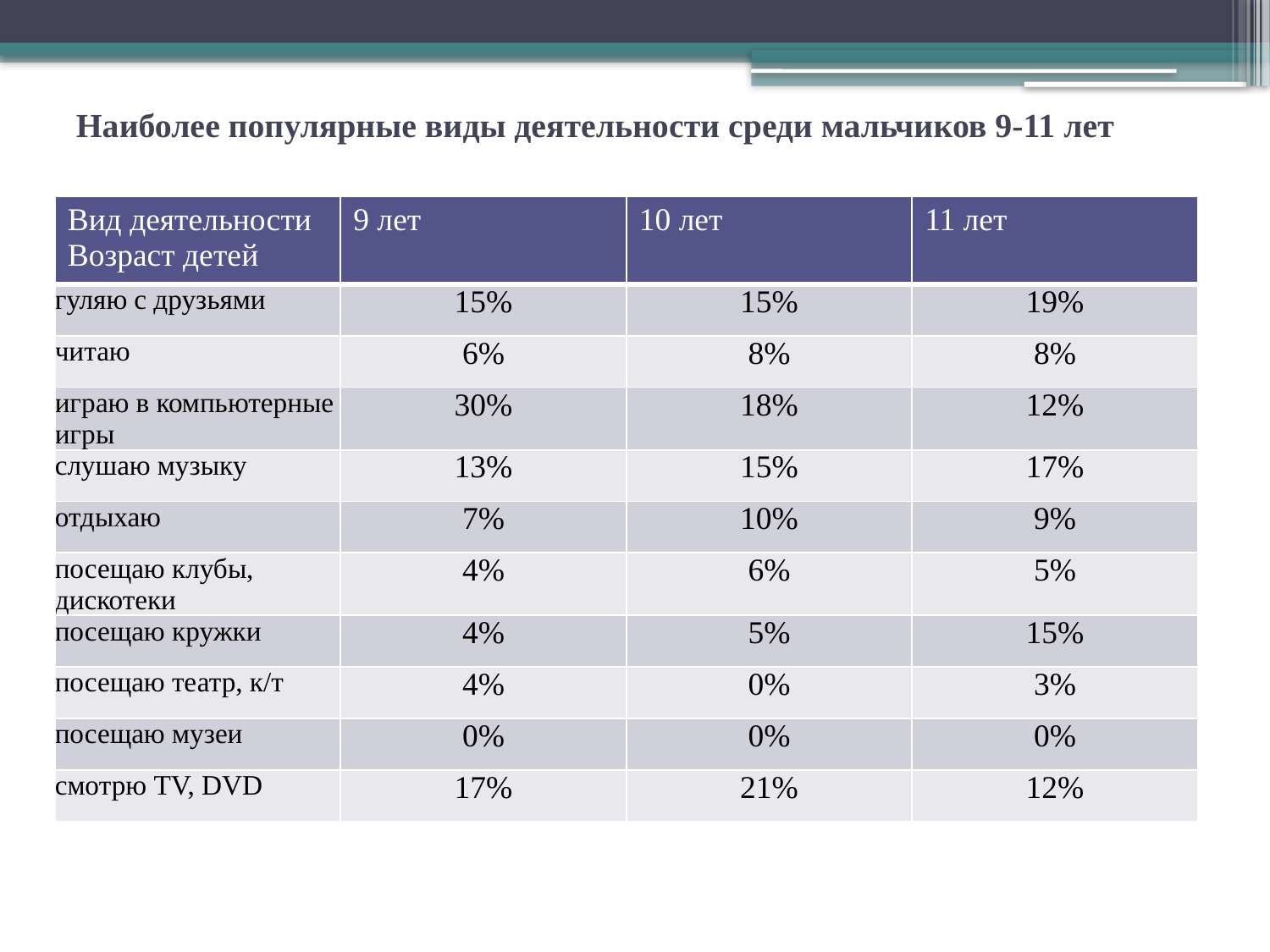

# Наиболее популярные виды деятельности среди мальчиков 9-11 лет
| Вид деятельности Возраст детей | 9 лет | 10 лет | 11 лет |
| --- | --- | --- | --- |
| гуляю с друзьями | 15% | 15% | 19% |
| читаю | 6% | 8% | 8% |
| играю в компьютерные игры | 30% | 18% | 12% |
| слушаю музыку | 13% | 15% | 17% |
| отдыхаю | 7% | 10% | 9% |
| посещаю клубы, дискотеки | 4% | 6% | 5% |
| посещаю кружки | 4% | 5% | 15% |
| посещаю театр, к/т | 4% | 0% | 3% |
| посещаю музеи | 0% | 0% | 0% |
| смотрю TV, DVD | 17% | 21% | 12% |